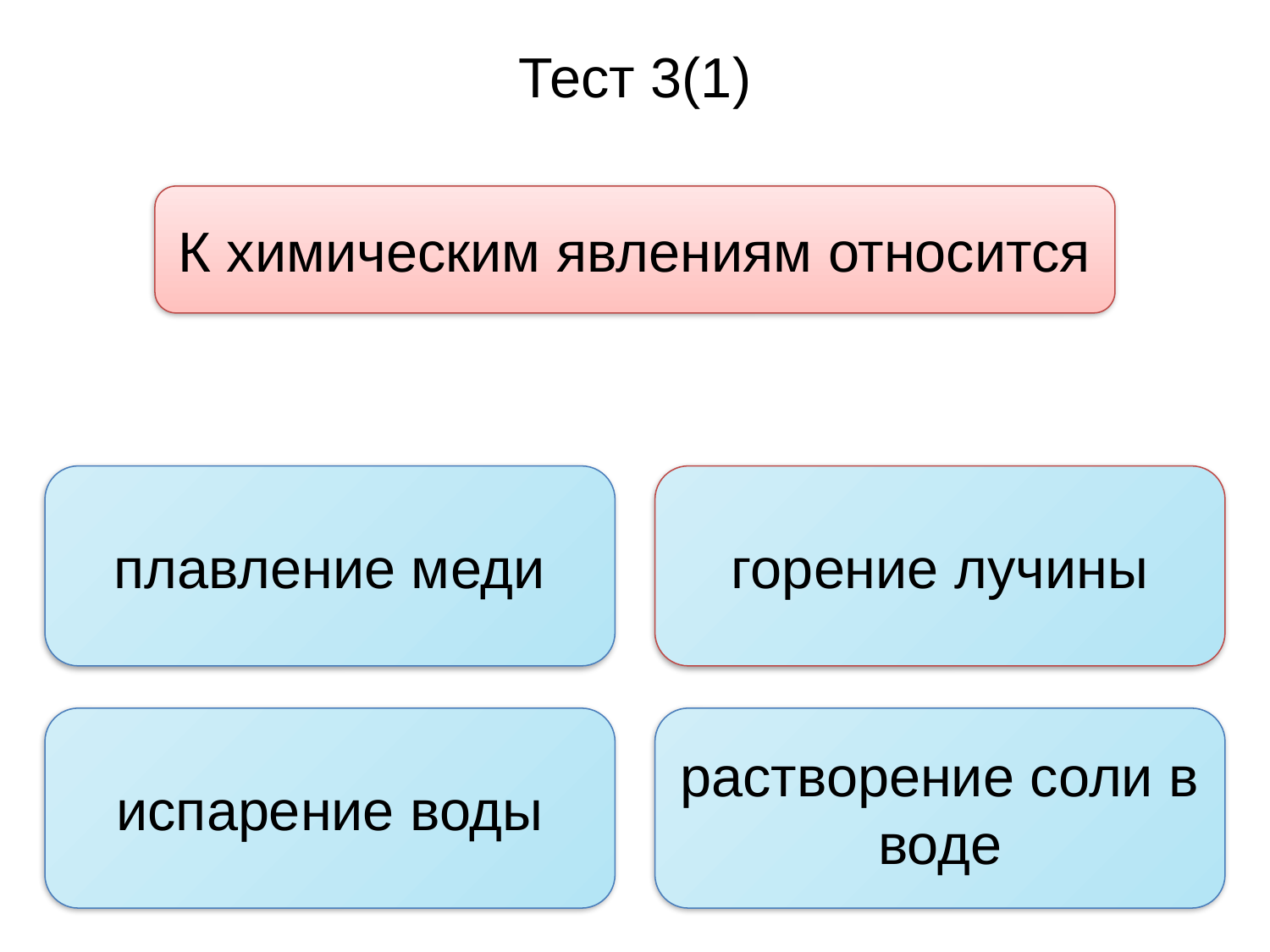

Тест 3(1)
К химическим явлениям относится
плавление меди
горение лучины
испарение воды
растворение соли в воде